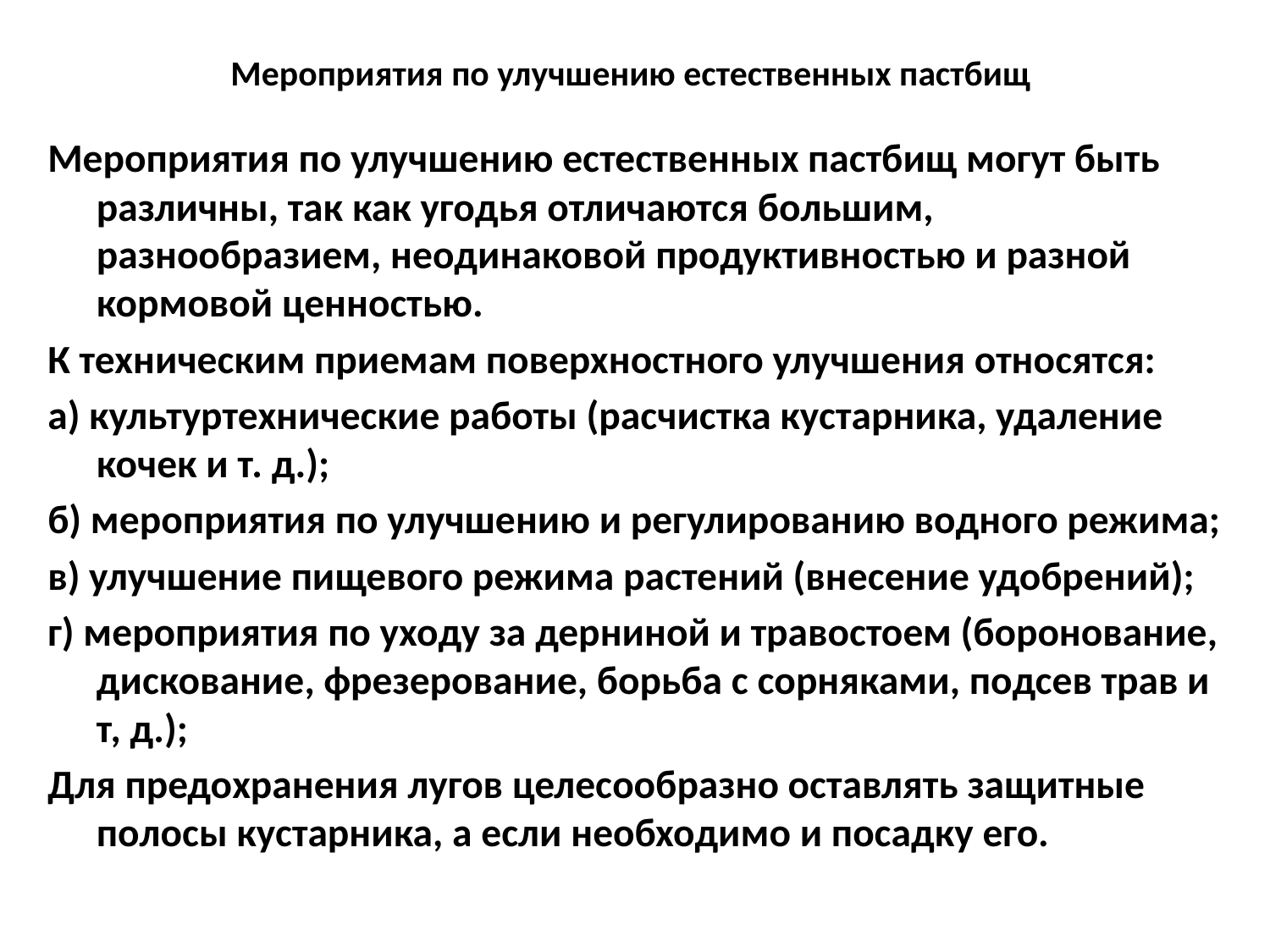

# Мероприятия по улучшению естественных пастбищ
Мероприятия по улучшению естественных пастбищ могут быть различны, так как угодья отличаются большим, разнообразием, неодинаковой продуктивностью и разной кормовой ценностью.
К техническим приемам поверхностного улучшения относятся:
а) культуртехнические работы (расчистка кустарника, удаление кочек и т. д.);
б) мероприятия по улучшению и регулированию водного режима;
в) улучшение пищевого режима растений (внесение удобрений);
г) мероприятия по уходу за дерниной и травостоем (боронование, дискование, фрезерование, борьба с сорняками, подсев трав и т, д.);
Для предохранения лугов целесообразно оставлять защитные полосы кустарника, а если необходимо и посадку его.